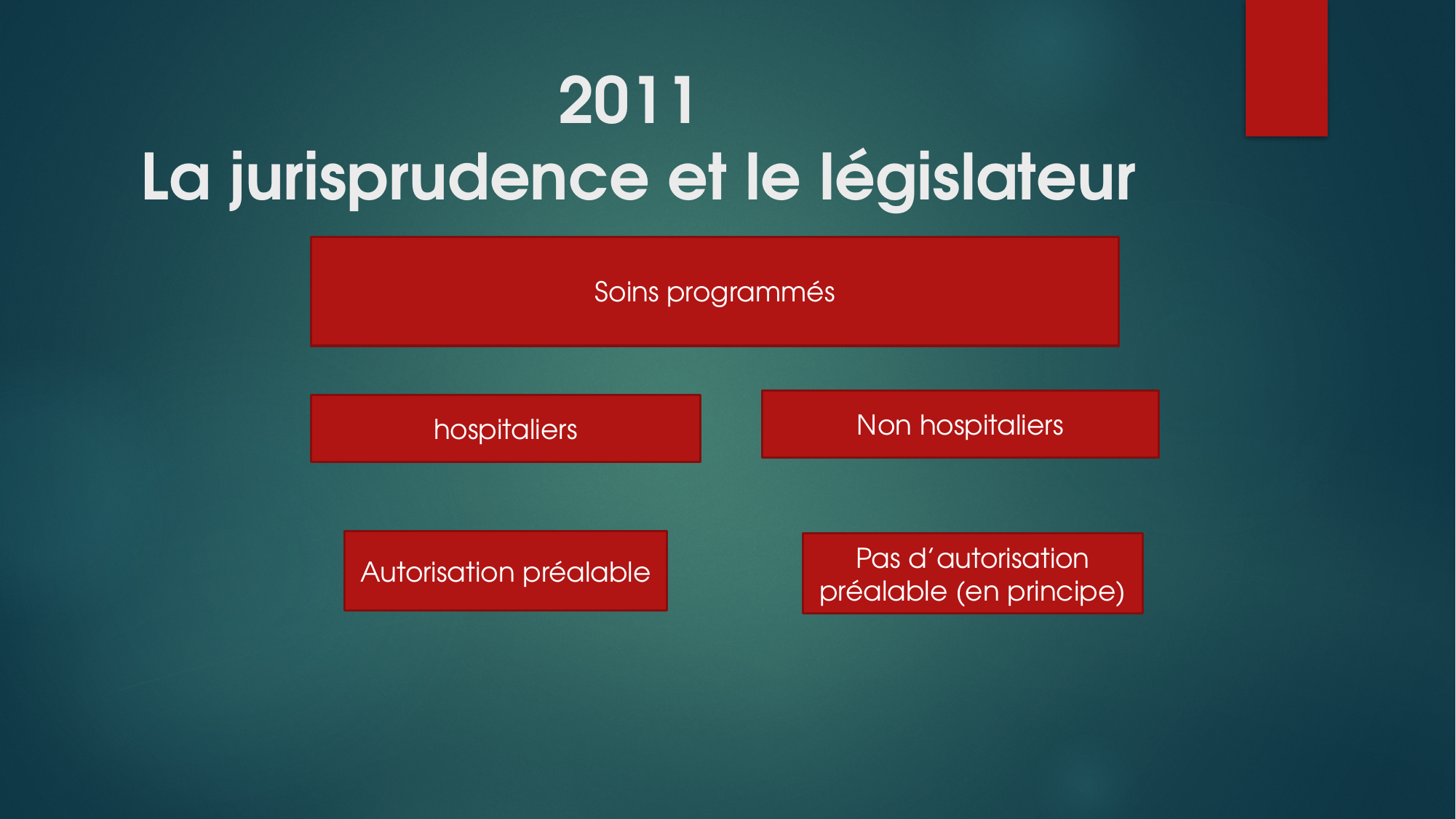

# 2011 La jurisprudence et le législateur

Soins programmés
Non hospitaliers
hospitaliers
Autorisation préalable
Pas d’autorisation préalable (en principe)